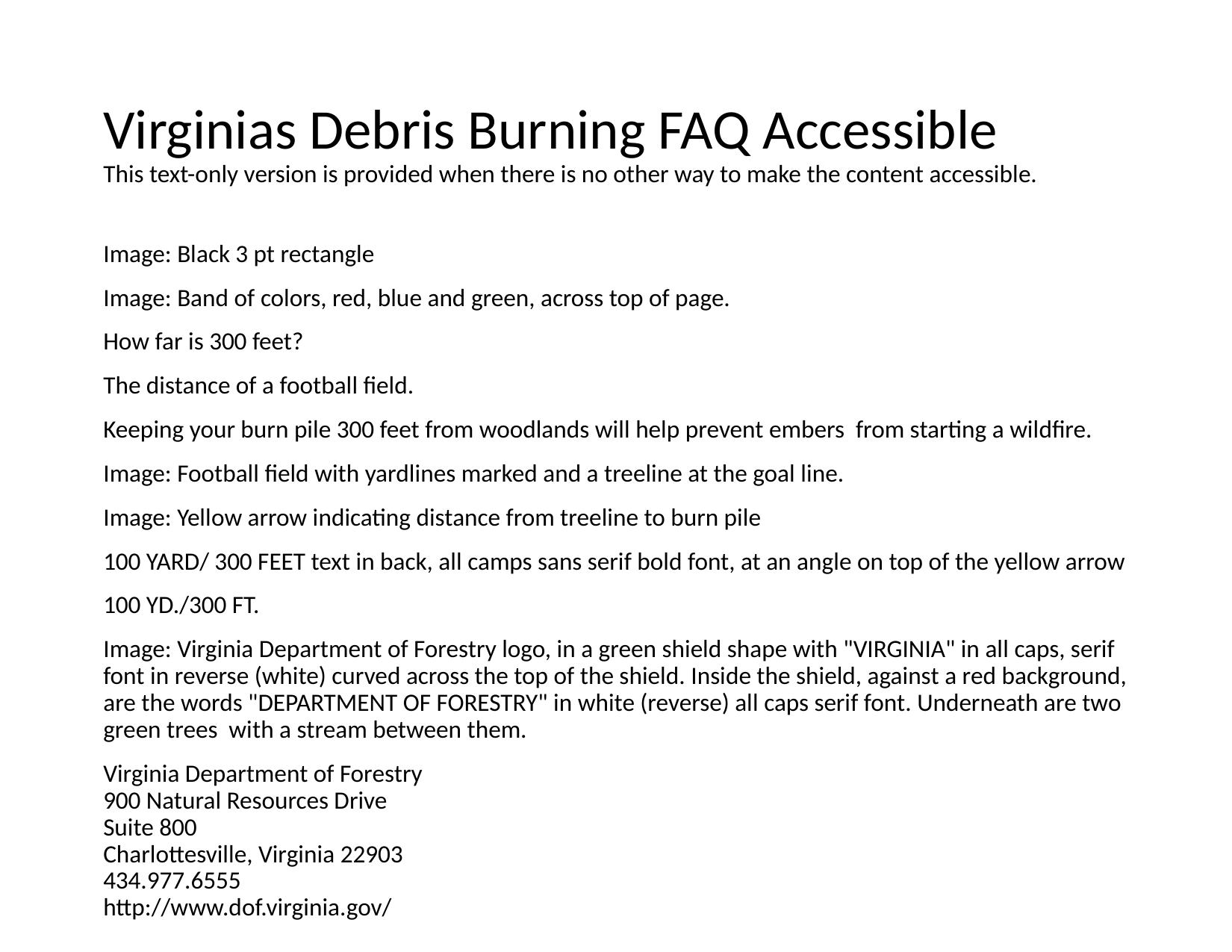

# Virginias Debris Burning FAQ Accessible This text-only version is provided when there is no other way to make the content accessible.
Image: Black 3 pt rectangle
Image: Band of colors, red, blue and green, across top of page.
How far is 300 feet?
The distance of a football field.
Keeping your burn pile 300 feet from woodlands will help prevent embers  from starting a wildfire.
Image: Football field with yardlines marked and a treeline at the goal line.
Image: Yellow arrow indicating distance from treeline to burn pile
100 YARD/ 300 FEET text in back, all camps sans serif bold font, at an angle on top of the yellow arrow
100 YD./300 FT.
Image: Virginia Department of Forestry logo, in a green shield shape with "VIRGINIA" in all caps, serif font in reverse (white) curved across the top of the shield. Inside the shield, against a red background, are the words "DEPARTMENT OF FORESTRY" in white (reverse) all caps serif font. Underneath are two green trees  with a stream between them.
Virginia Department of Forestry
900 Natural Resources Drive
Suite 800
Charlottesville, Virginia 22903
434.977.6555
http://www.dof.virginia.gov/